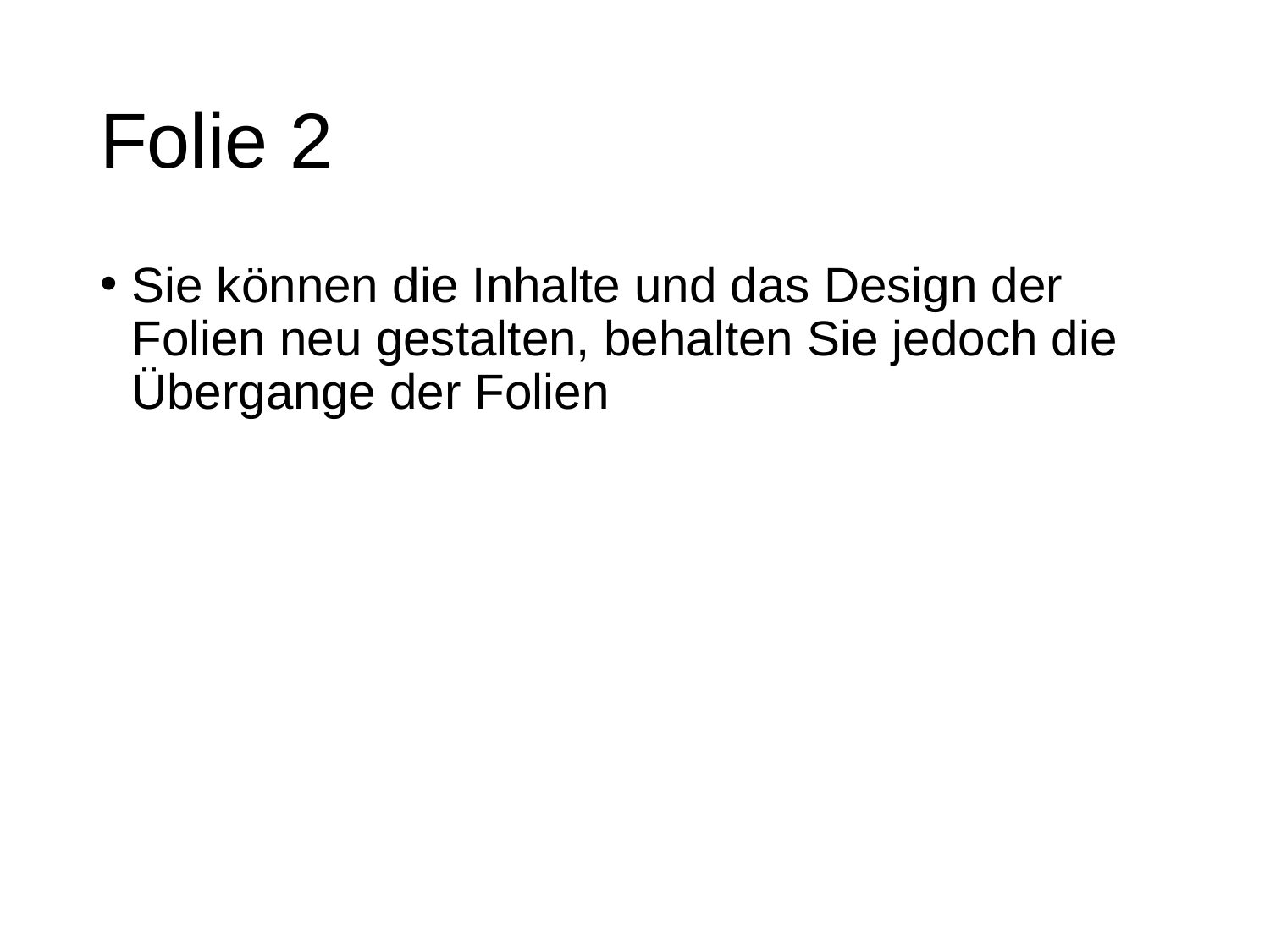

# Folie 2
Sie können die Inhalte und das Design der Folien neu gestalten, behalten Sie jedoch die Übergange der Folien